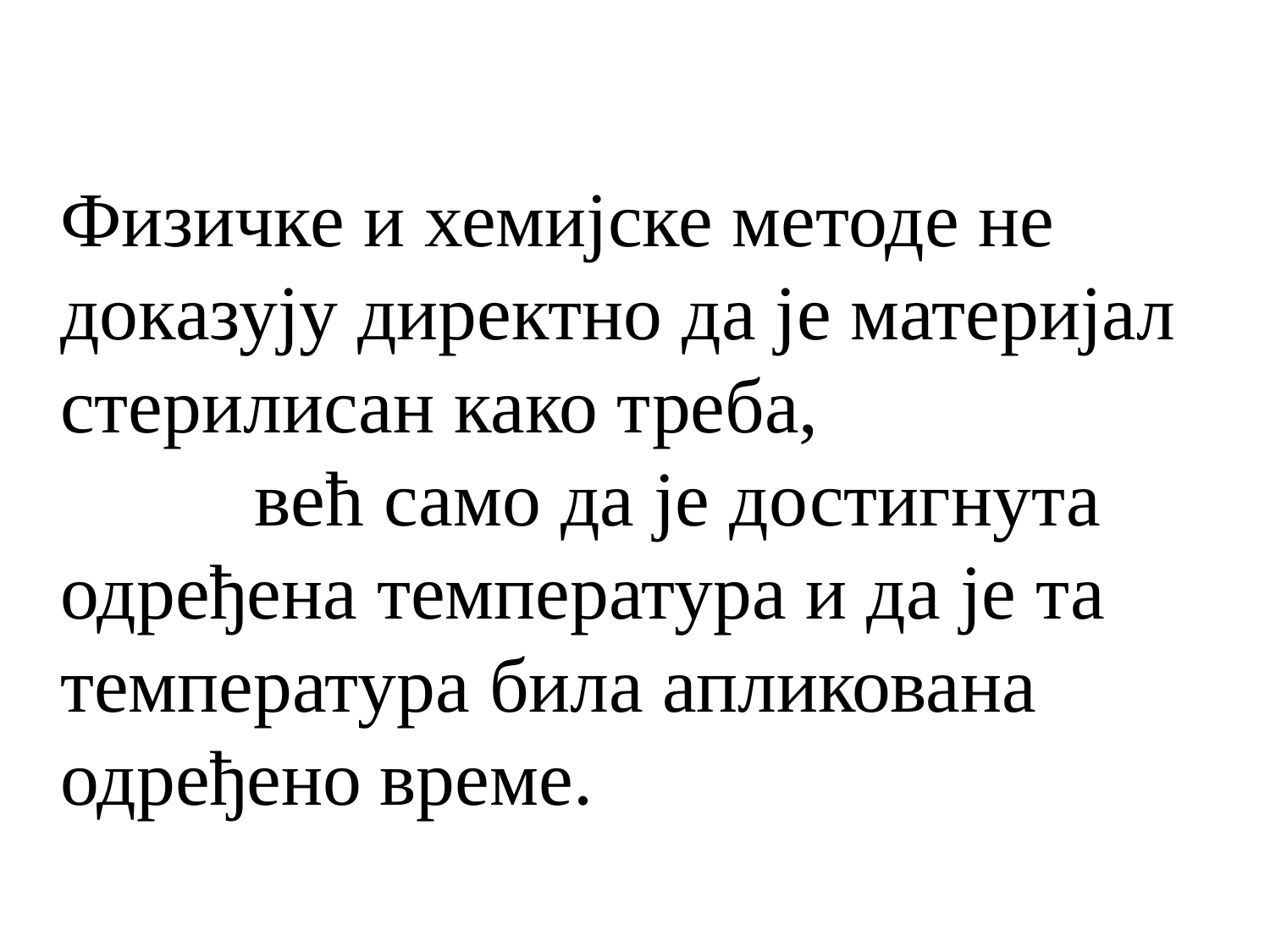

Физичке и хемијске методе не доказују директно да је материјал стерилисан како треба,                                 већ само да је достигнута одређена температура и да је та температура била апликована одређено време.